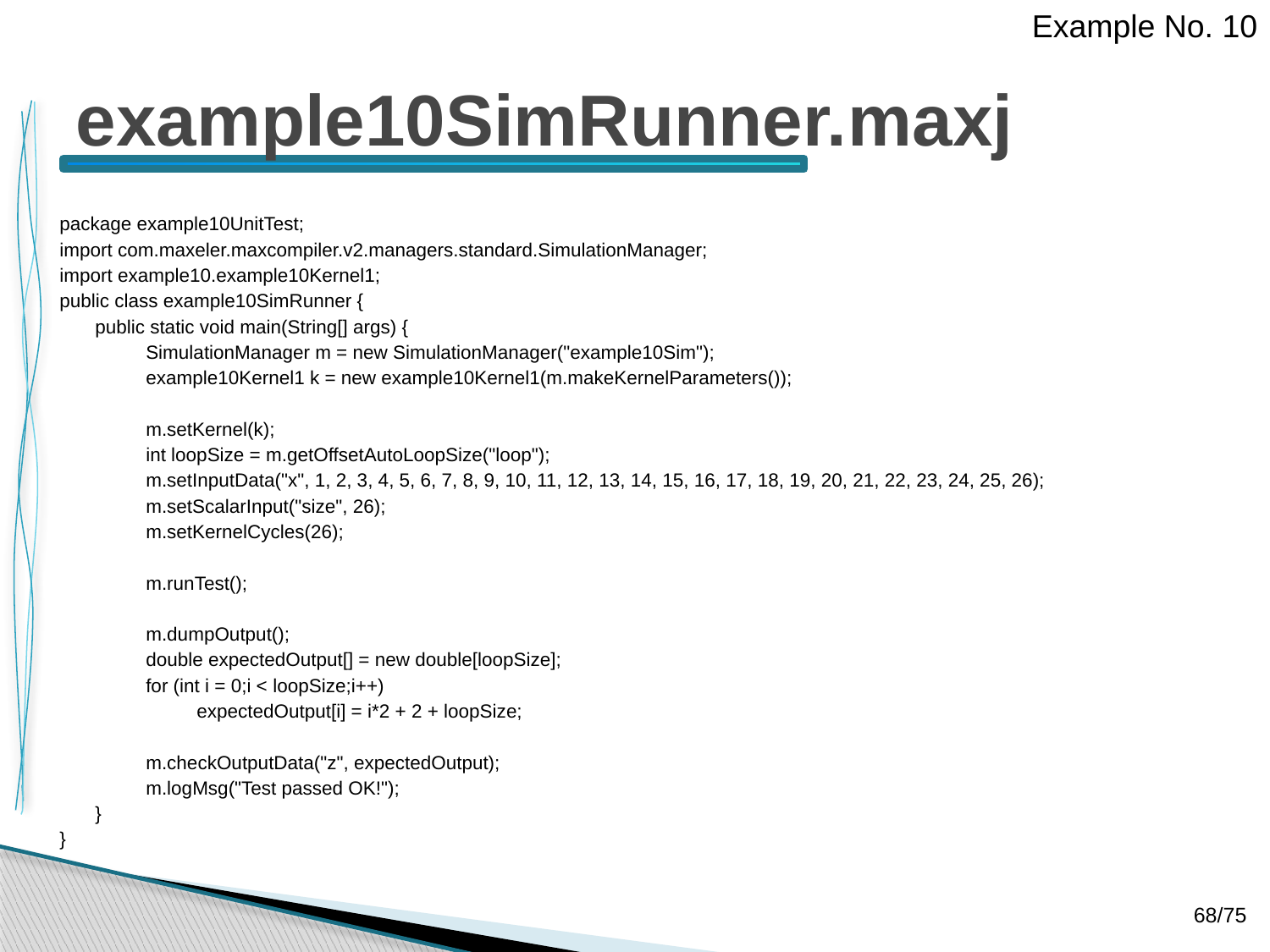

Example No. 10
# example10SimRunner.maxj
package example10UnitTest;
import com.maxeler.maxcompiler.v2.managers.standard.SimulationManager;
import example10.example10Kernel1;
public class example10SimRunner {
	public static void main(String[] args) {
		SimulationManager m = new SimulationManager("example10Sim");
		example10Kernel1 k = new example10Kernel1(m.makeKernelParameters());

		m.setKernel(k);
		int loopSize = m.getOffsetAutoLoopSize("loop");
		m.setInputData("x", 1, 2, 3, 4, 5, 6, 7, 8, 9, 10, 11, 12, 13, 14, 15, 16, 17, 18, 19, 20, 21, 22, 23, 24, 25, 26);
		m.setScalarInput("size", 26);
		m.setKernelCycles(26);

		m.runTest();

		m.dumpOutput();
		double expectedOutput[] = new double[loopSize];
		for (int i = 0;i < loopSize;i++)
			expectedOutput[i] = i*2 + 2 + loopSize;

		m.checkOutputData("z", expectedOutput);
		m.logMsg("Test passed OK!");
	}
}